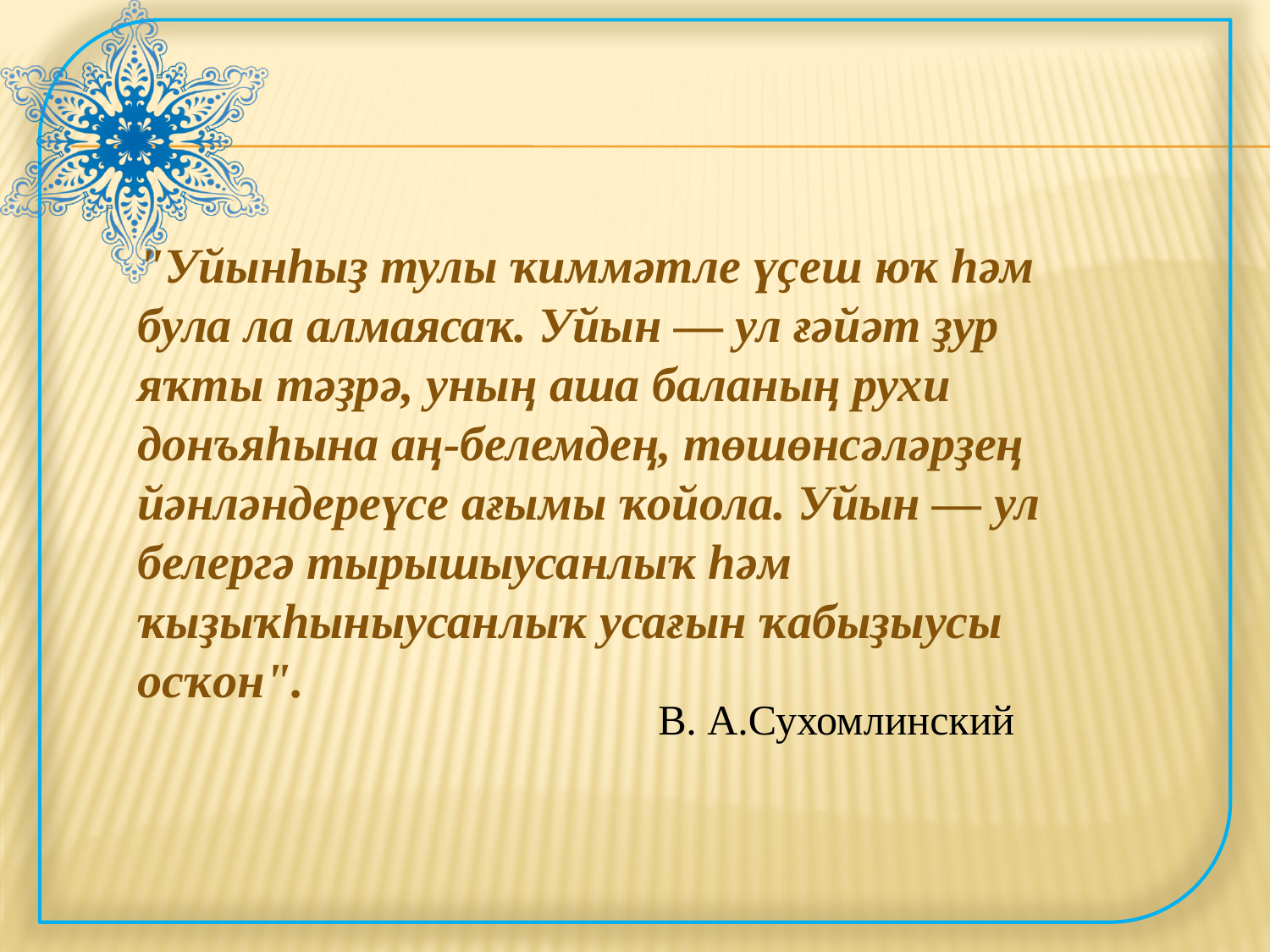

#

"Уйынһыҙ тулы ҡиммәтле үҫеш юҡ һәм була ла алмаясаҡ. Уйын — ул ғәйәт ҙур яҡты тәҙрә, уның аша баланың рухи донъяһына аң-белемдең, төшөнсәләрҙең йәнләндереүсе ағымы ҡойола. Уйын — ул белергә тырышыусанлыҡ һәм ҡыҙыҡһыныусанлыҡ усағын ҡабыҙыусы осҡон".

 В. А.Сухомлинский